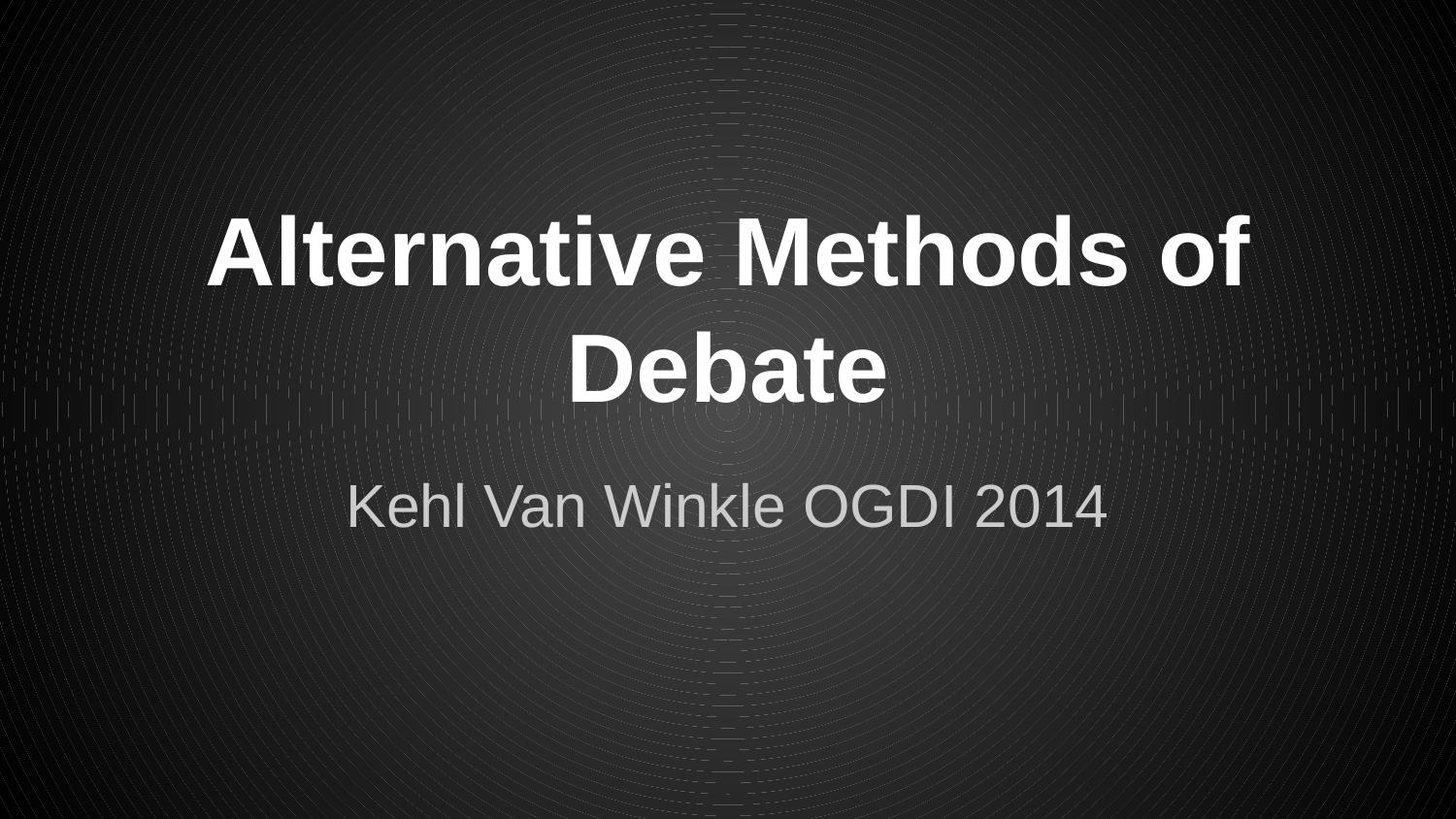

# Alternative Methods of Debate
Kehl Van Winkle OGDI 2014